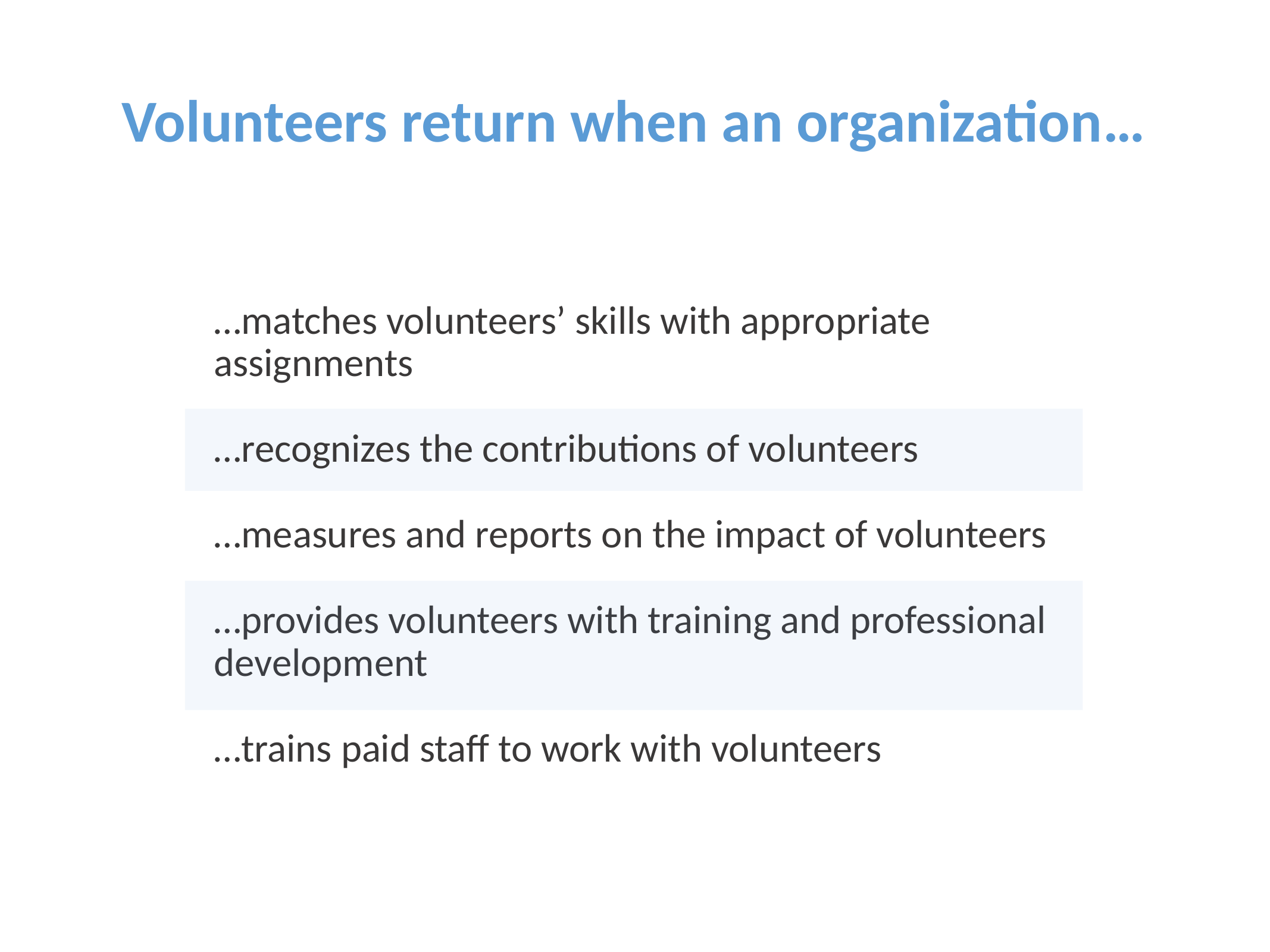

Volunteers return when an organization…
…matches volunteers’ skills with appropriate assignments

…recognizes the contributions of volunteers

…measures and reports on the impact of volunteers

…provides volunteers with training and professional development

…trains paid staff to work with volunteers